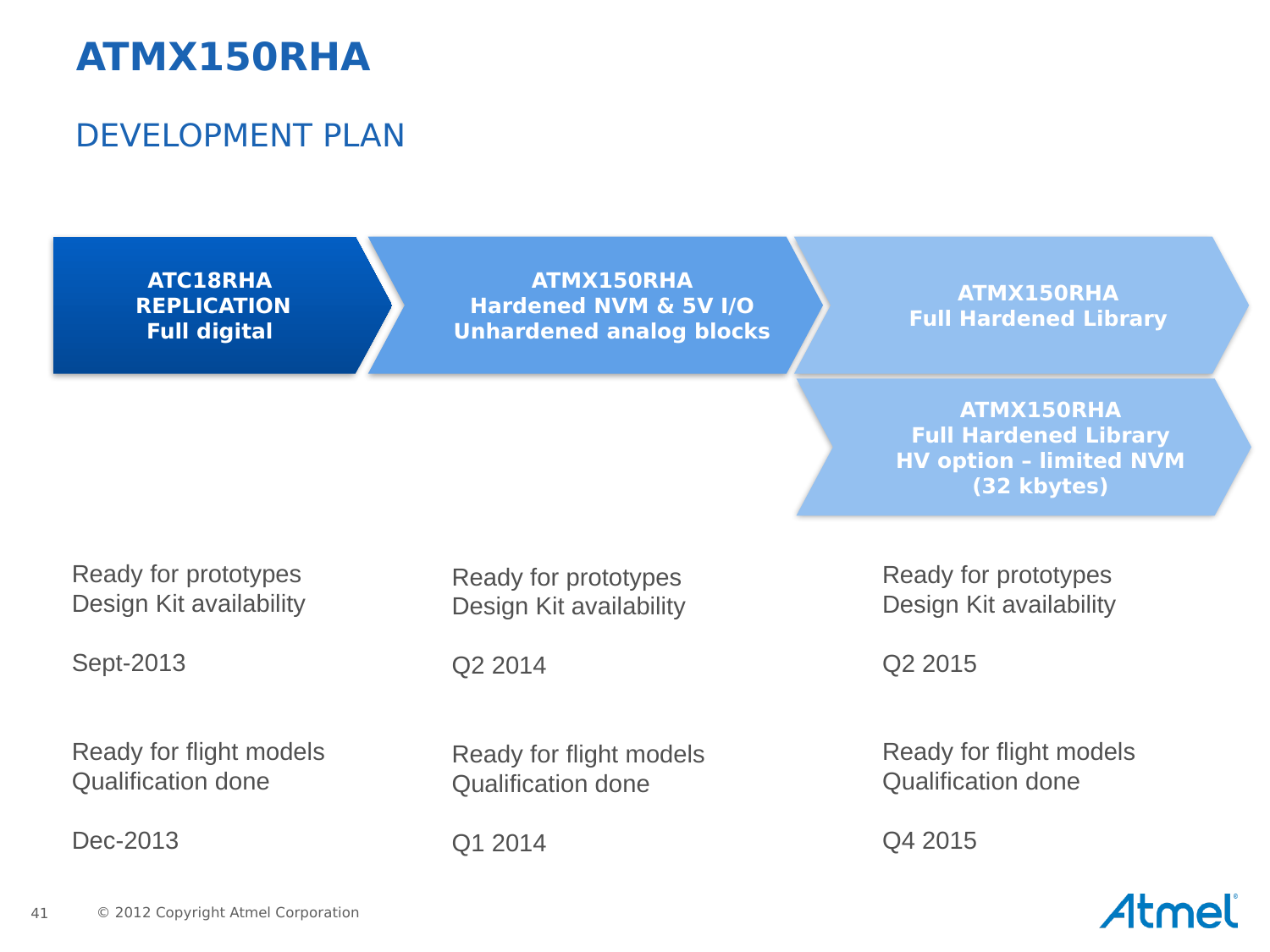

ATMX150RHA
DEVELOPMENT PLAN

ATC18RHA
REPLICATION
Full digital
ATMX150RHA
Hardened NVM & 5V I/O
Unhardened analog blocks
ATMX150RHA
Full Hardened Library
ATMX150RHA
Full Hardened Library
HV option – limited NVM (32 kbytes)
Ready for prototypes
Design Kit availability

Sept-2013

Ready for flight models
Qualification done

Dec-2013
Ready for prototypes
Design Kit availability

Q2 2015

Ready for flight models
Qualification done

Q4 2015

Ready for prototypes
Design Kit availability

Q2 2014

Ready for flight models
Qualification done

Q1 2014